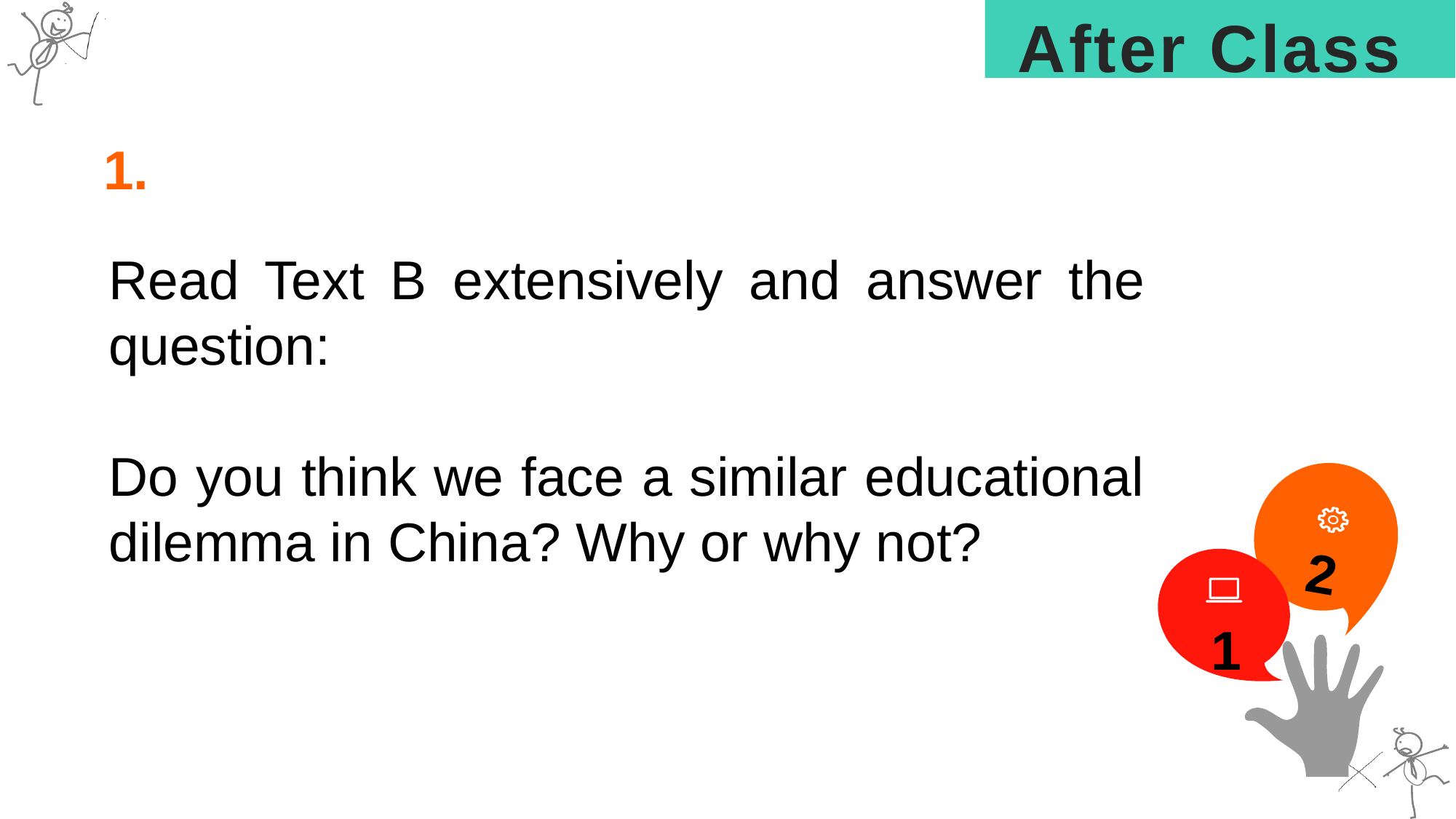

After Class
1.
Read Text B extensively and answer the question:

Do you think we face a similar educational dilemma in China? Why or why not?

2

1